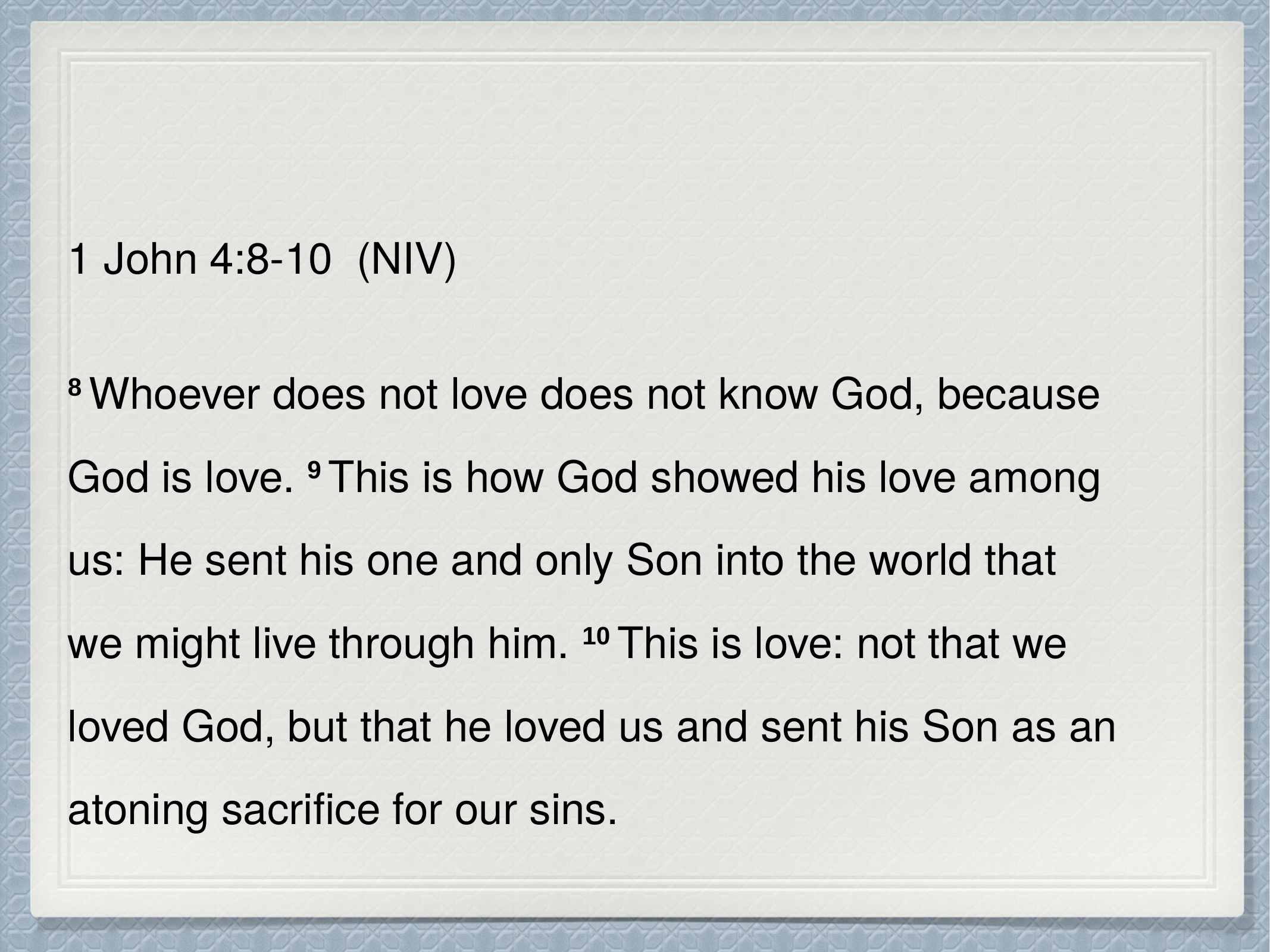

1 John 4:8-10  (NIV)

8 Whoever does not love does not know God, because
God is love. 9 This is how God showed his love among
us: He sent his one and only Son into the world that
we might live through him. 10 This is love: not that we
loved God, but that he loved us and sent his Son as an
atoning sacrifice for our sins.